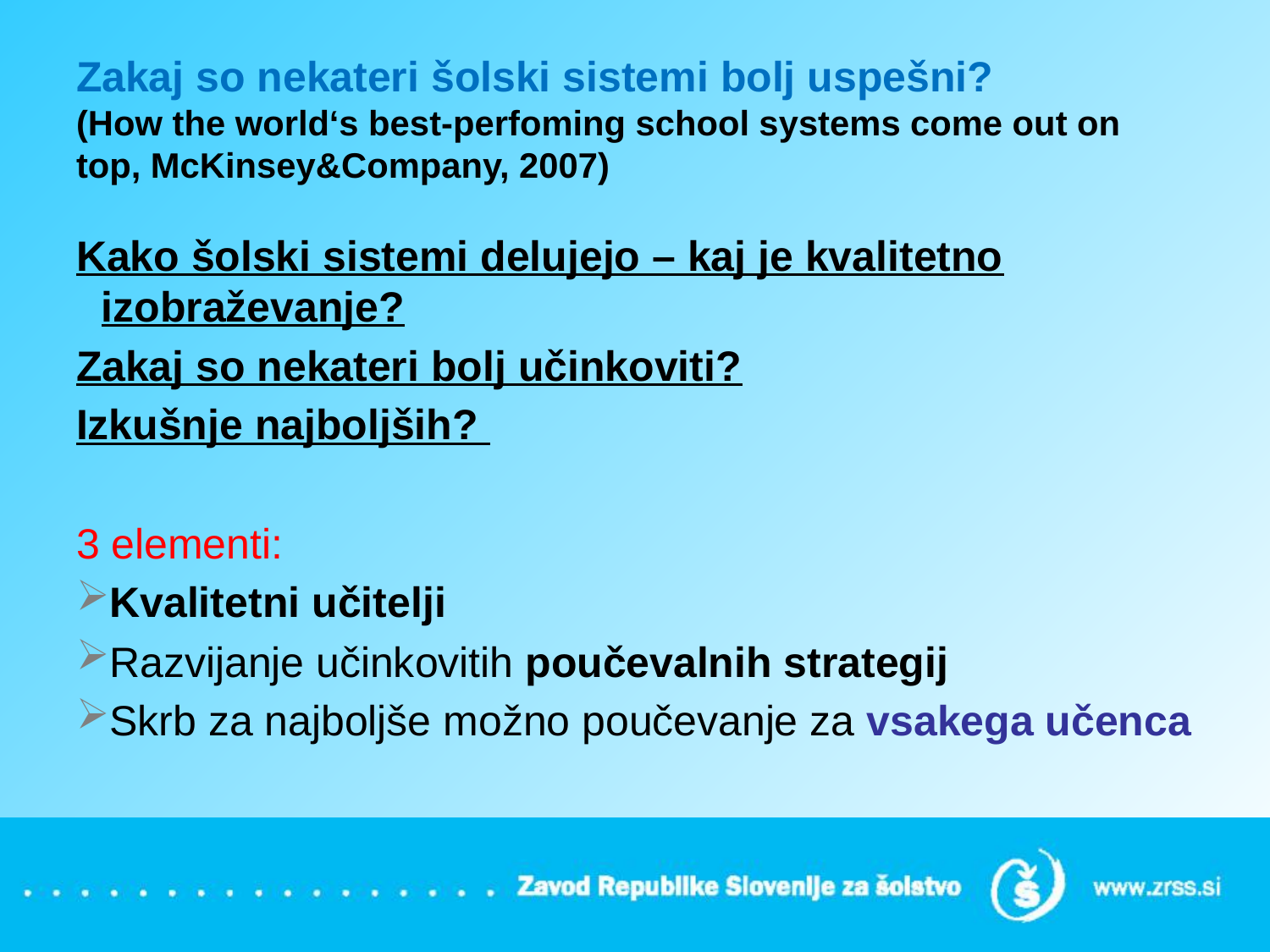

# Zakaj so nekateri šolski sistemi bolj uspešni? (How the world‘s best-perfoming school systems come out on top, McKinsey&Company, 2007)
Kako šolski sistemi delujejo – kaj je kvalitetno izobraževanje?
Zakaj so nekateri bolj učinkoviti?
Izkušnje najboljših?

3 elementi:
Kvalitetni učitelji
Razvijanje učinkovitih poučevalnih strategij
Skrb za najboljše možno poučevanje za vsakega učenca